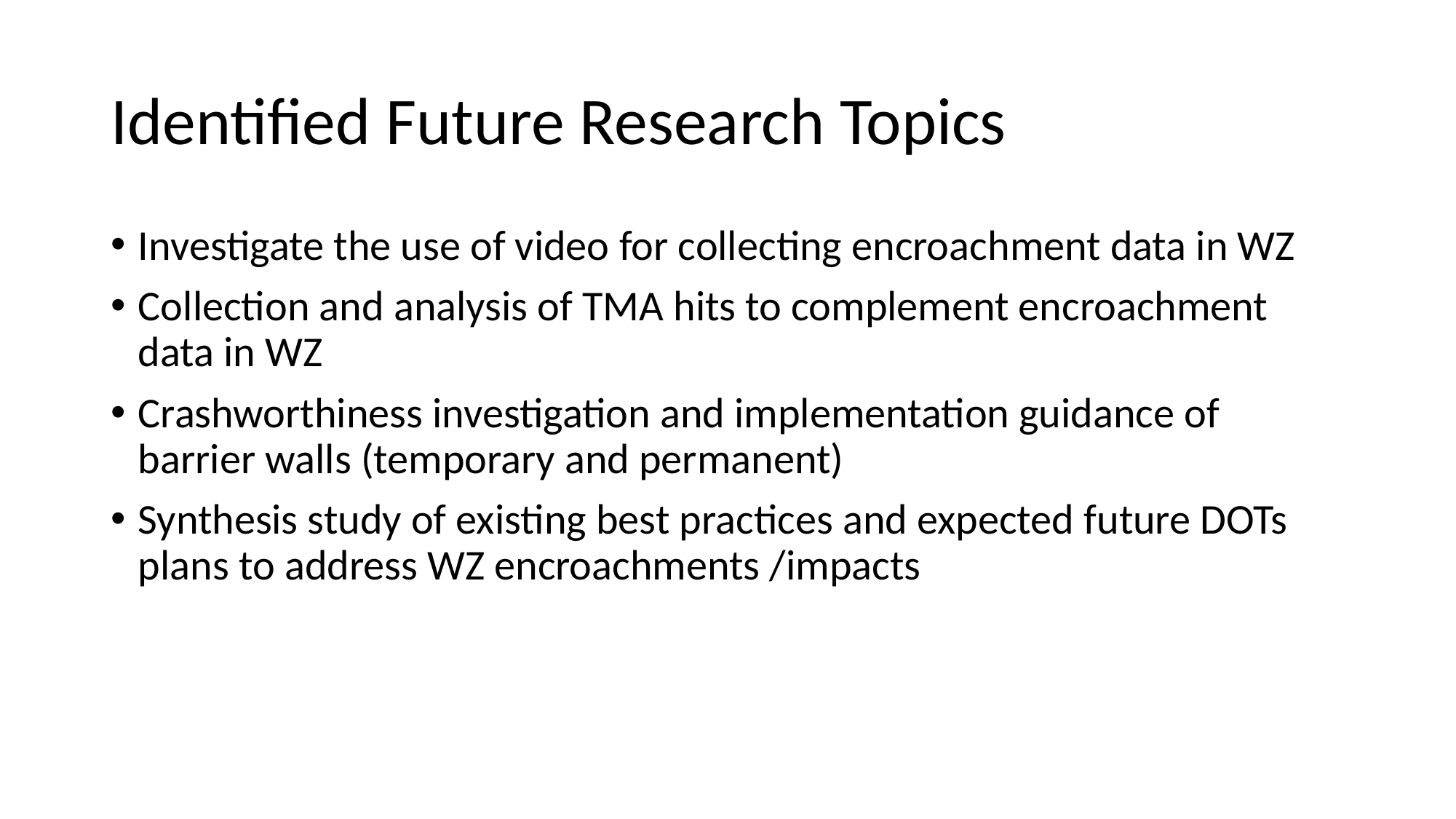

# Identified Future Research Topics
Investigate the use of video for collecting encroachment data in WZ
Collection and analysis of TMA hits to complement encroachment data in WZ
Crashworthiness investigation and implementation guidance of barrier walls (temporary and permanent)
Synthesis study of existing best practices and expected future DOTs plans to address WZ encroachments /impacts
73